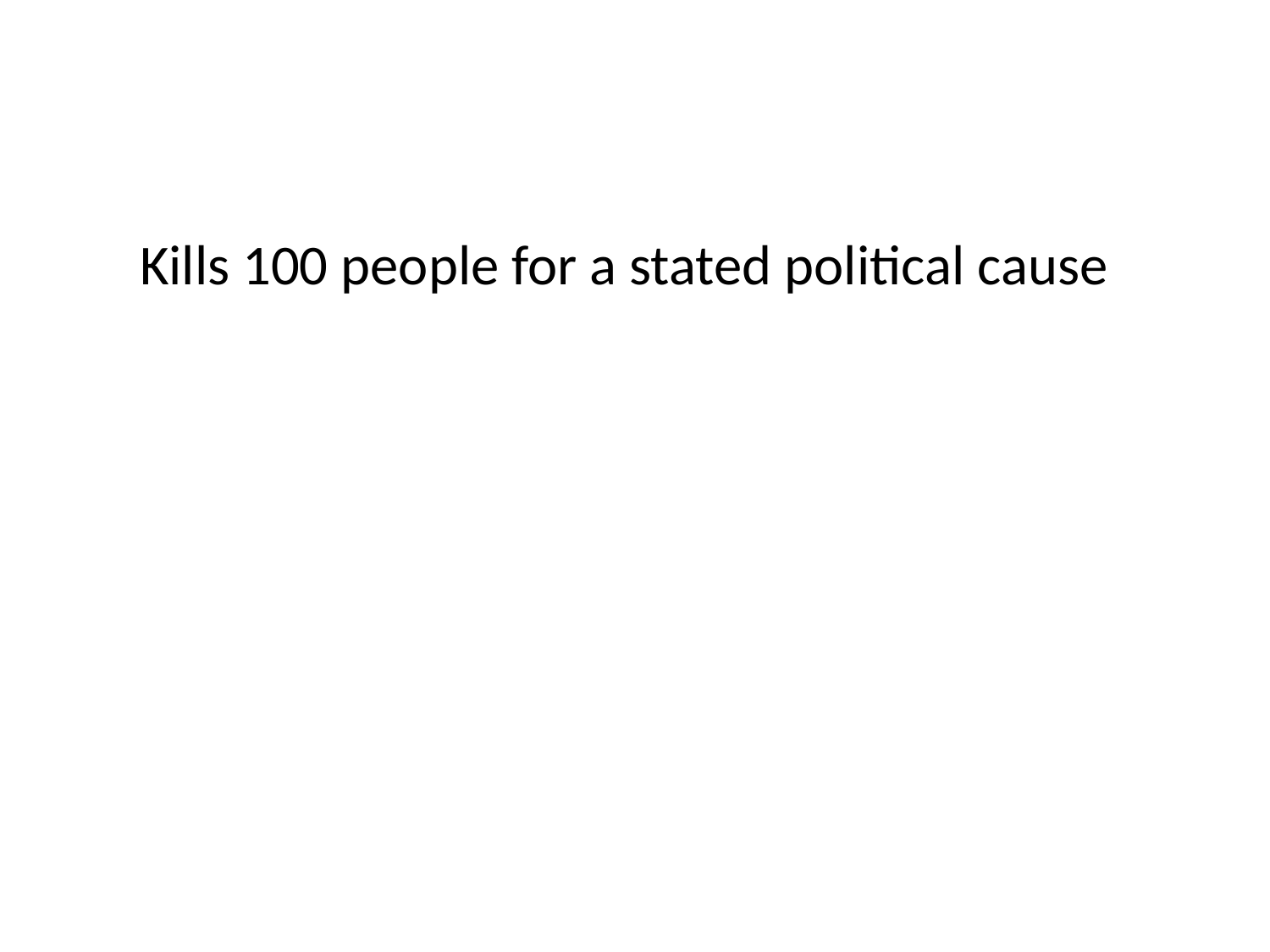

#
     Kills 100 people for a stated political cause